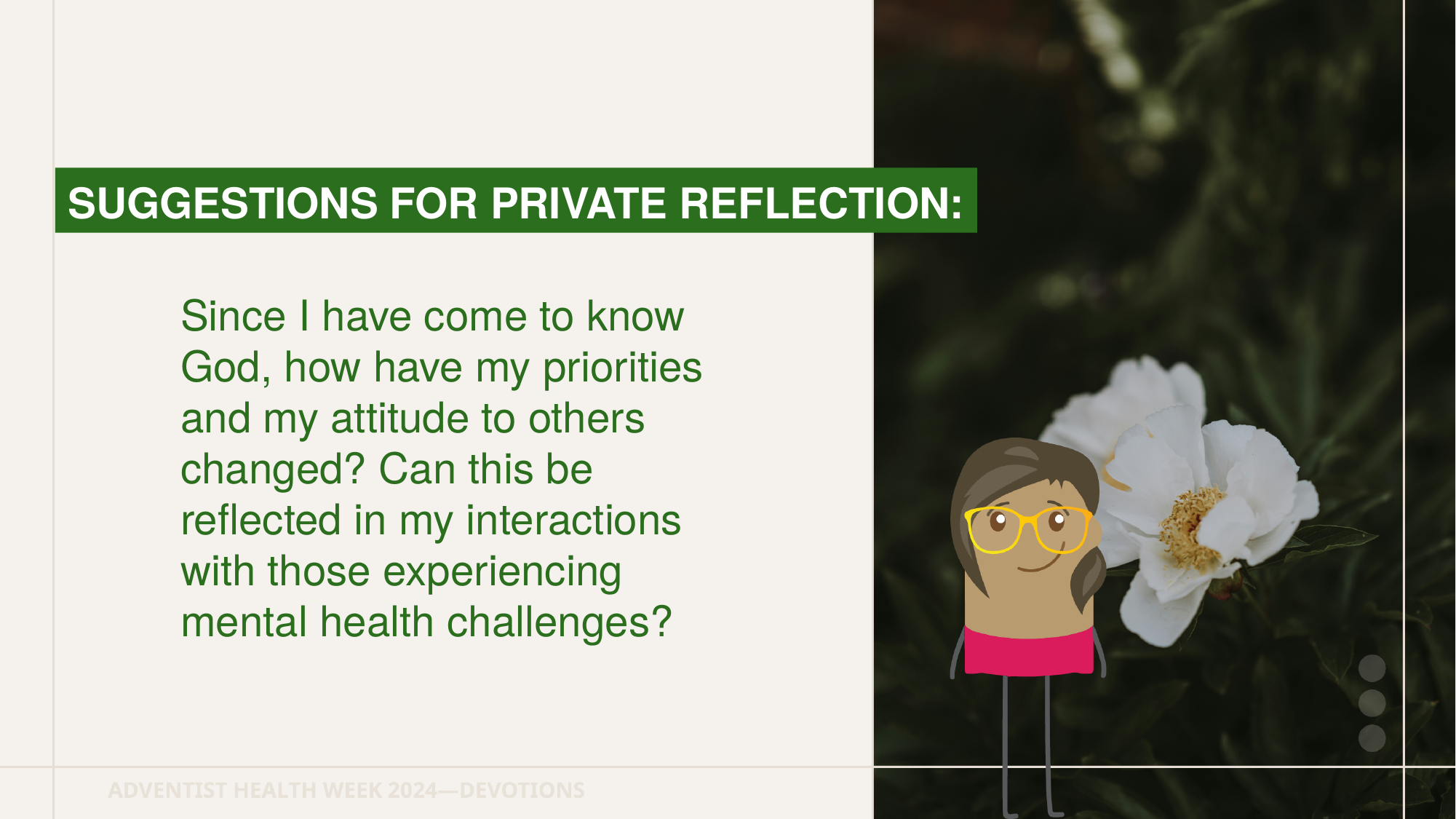

SUGGESTIONS FOR PRIVATE REFLECTION:
Since I have come to know God, how have my priorities and my attitude to others changed? Can this be reflected in my interactions with those experiencing mental health challenges?